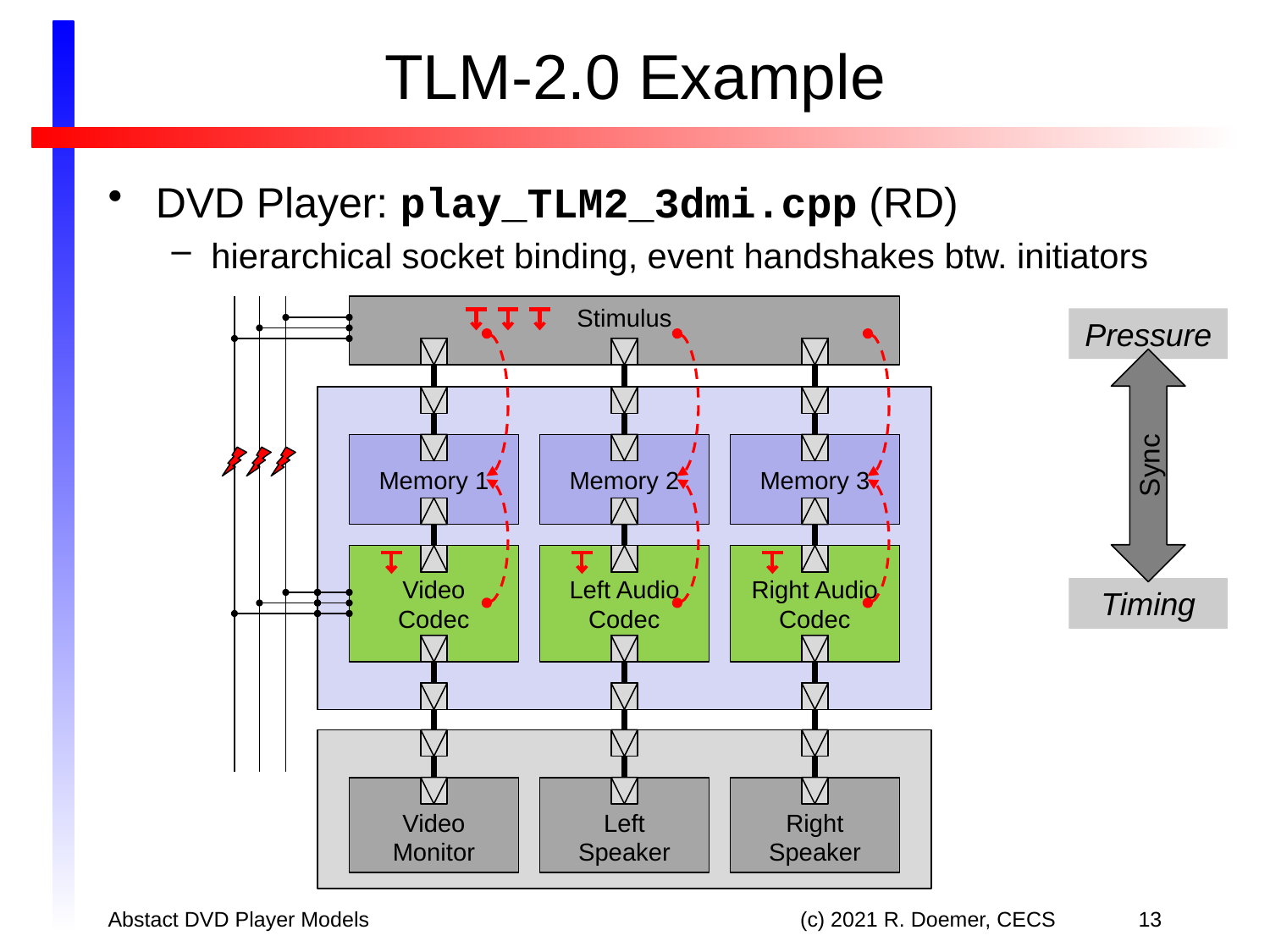

# TLM-2.0 Example
DVD Player: play_TLM2_3dmi.cpp (RD)
hierarchical socket binding, event handshakes btw. initiators
Stimulus
Pressure

Sync
Memory 1

Memory 2

Memory 3

Video
Codec

Left Audio
Codec

Right Audio
Codec

Timing

Video
Monitor

Left
Speaker

Right
Speaker

Abstact DVD Player Models
(c) 2021 R. Doemer, CECS
13